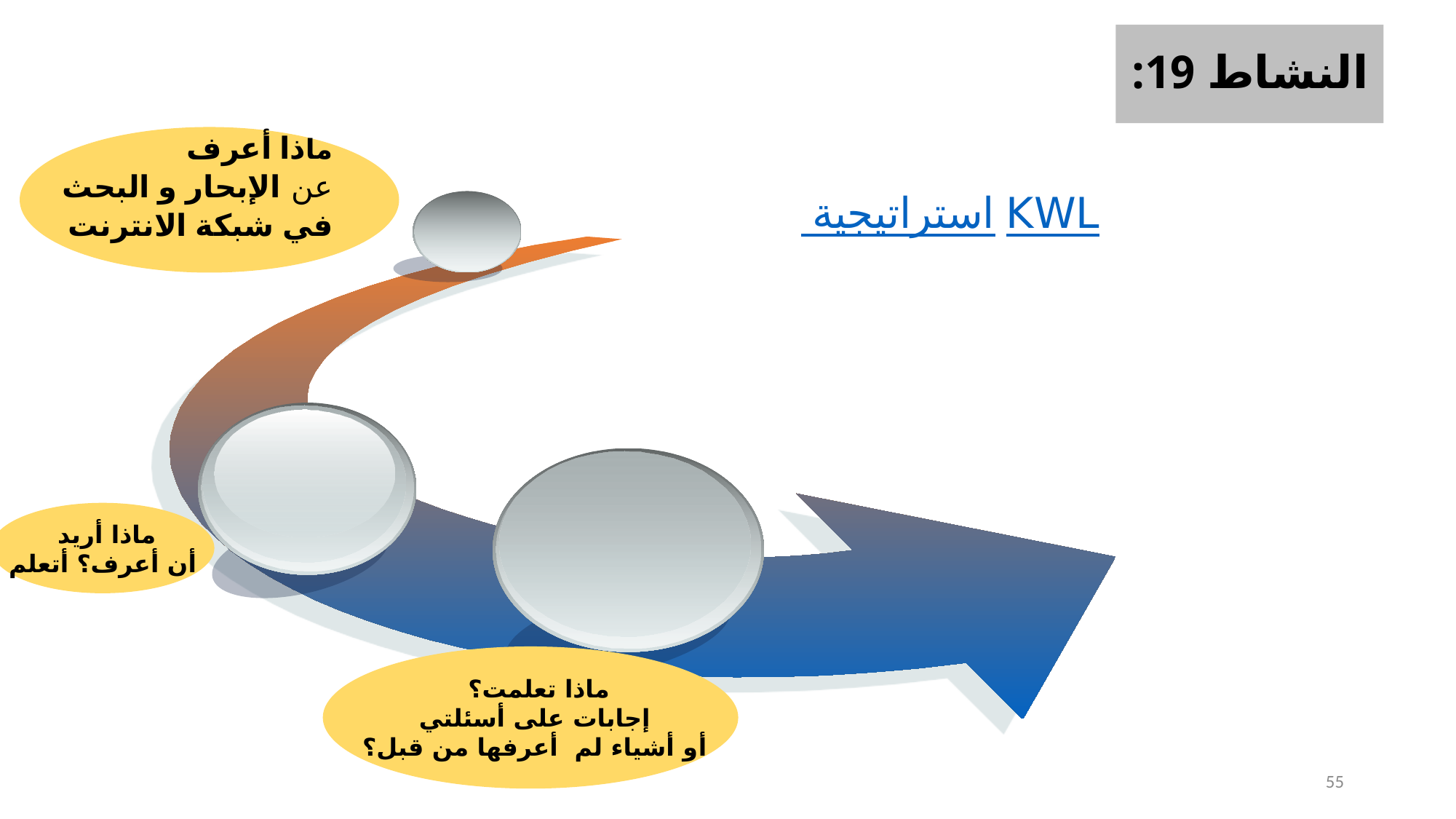

النشاط 19:
ماذا أعرف
عن الإبحار و البحث
في شبكة الانترنت

 استراتيجية KWL

ماذا أريد
أن أعرف؟ أتعلم

ماذا تعلمت؟
إجابات على أسئلتي
أو أشياء لم  أعرفها من قبل؟
55